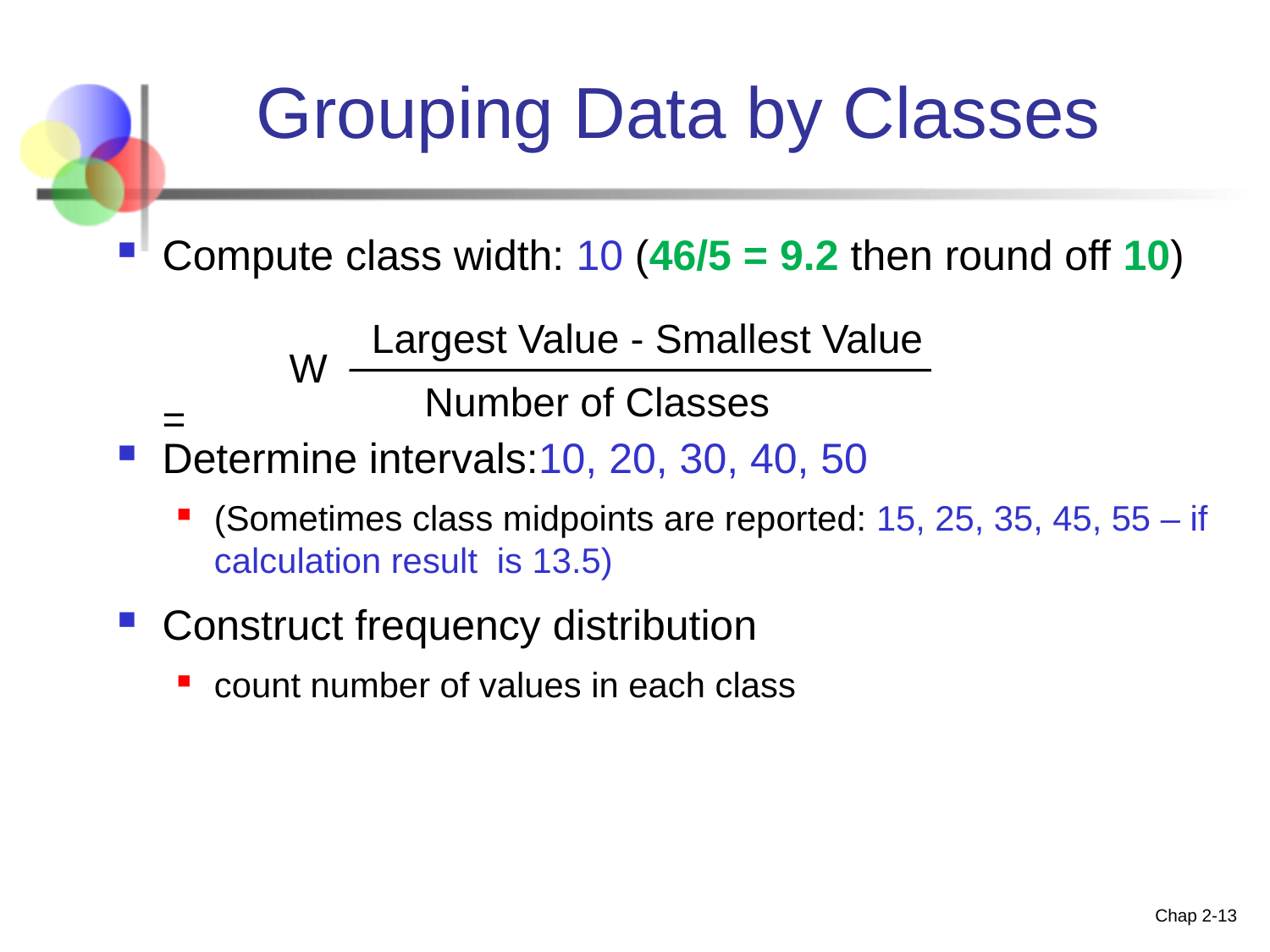

# Grouping Data by Classes
Compute class width: 10 (46/5 = 9.2 then round off 10)

Determine intervals:10, 20, 30, 40, 50
(Sometimes class midpoints are reported: 15, 25, 35, 45, 55 – if calculation result  is 13.5)
Construct frequency distribution
count number of values in each class
Largest Value - Smallest Value
		W  =

Number of Classes
Chap 2-13